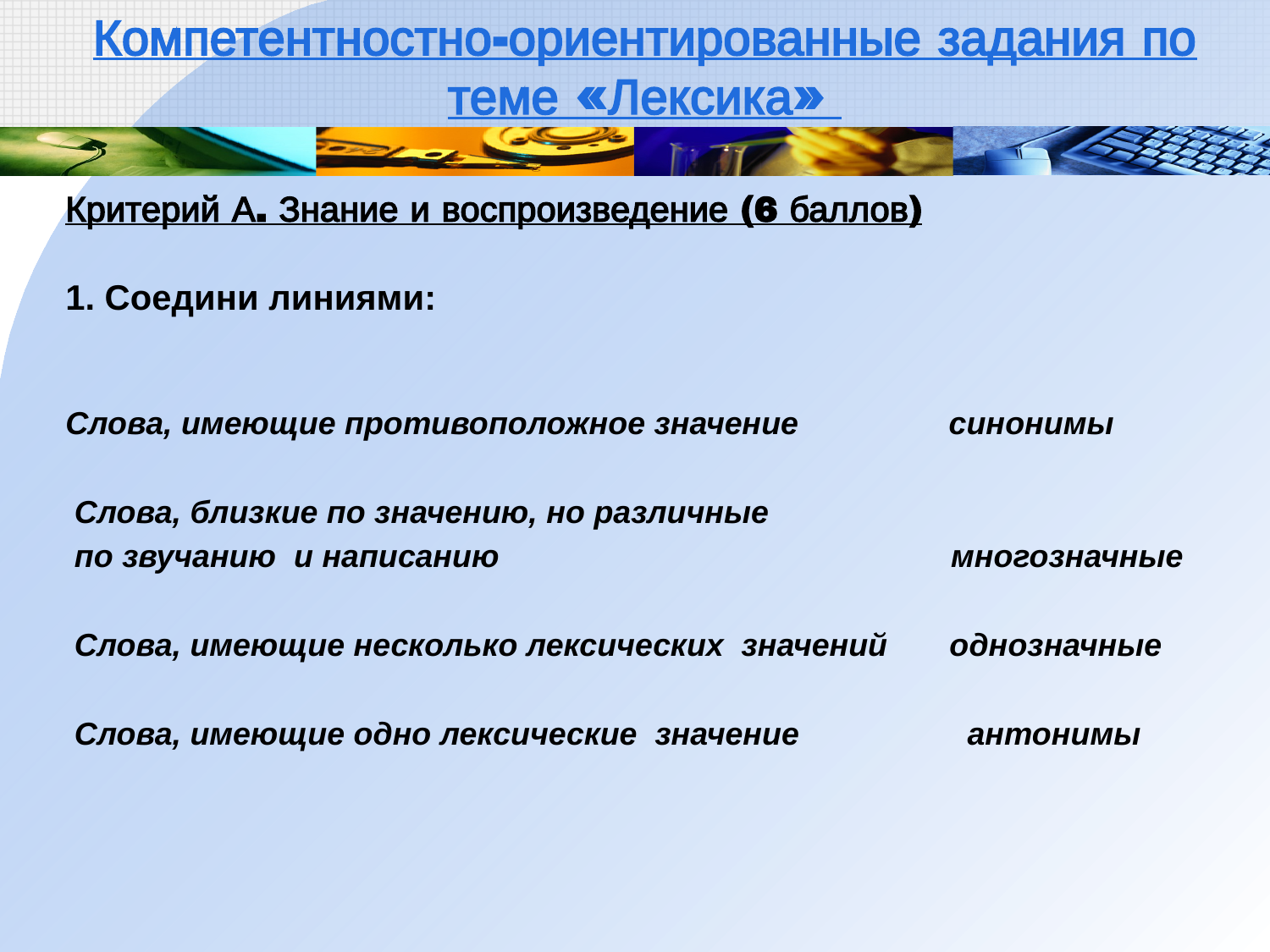

# Компетентностно-ориентированные задания по теме «Лексика»
Критерий А. Знание и воспроизведение (6 баллов)

1. Соедини линиями:

Слова, имеющие противоположное значение                 синонимы

 Слова, близкие по значению, но различные
 по звучанию  и написанию                                                   многозначные

 Слова, имеющие несколько лексических  значений       однозначные

 Слова, имеющие одно лексические  значение                   антонимы